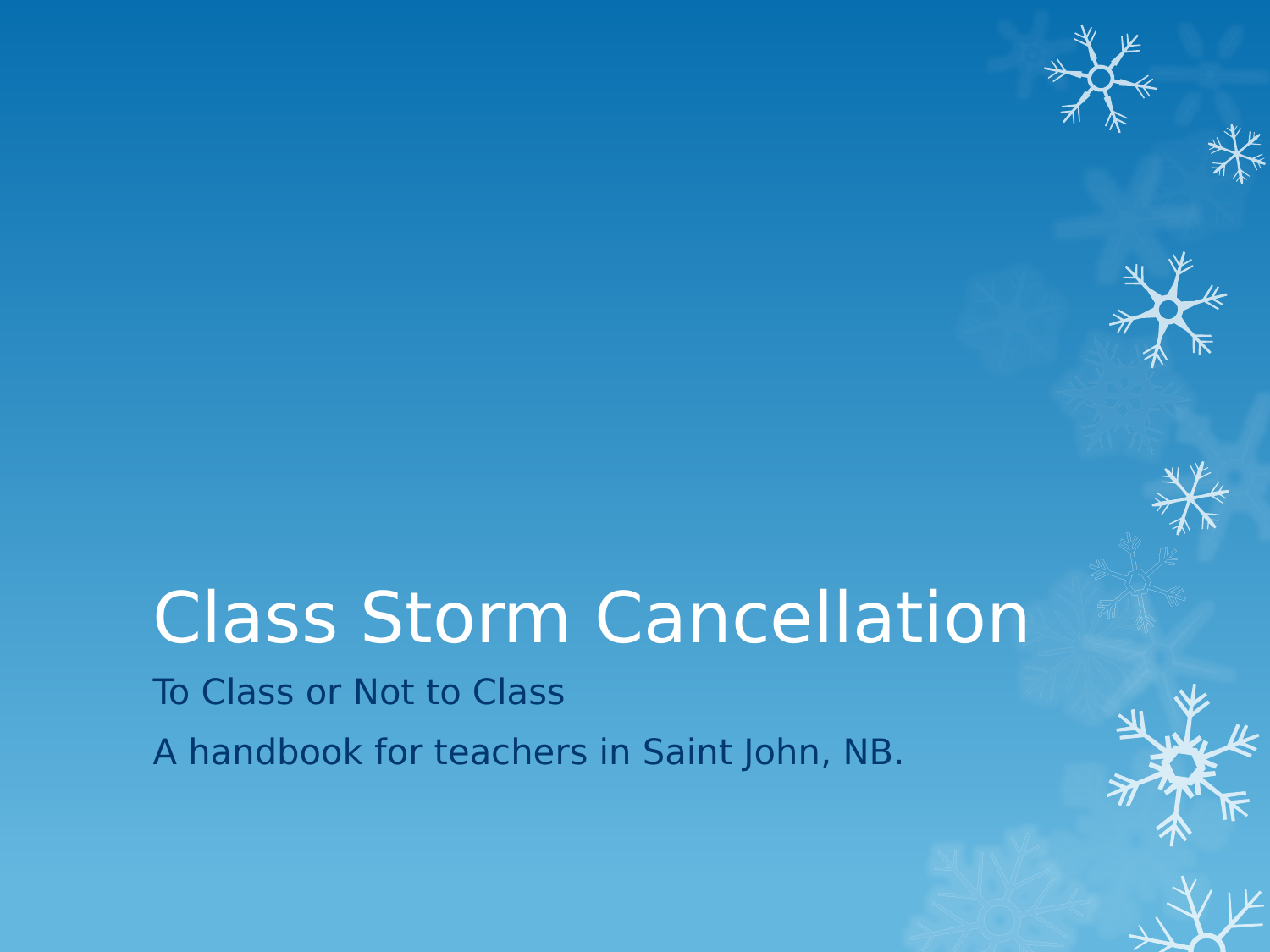

# Class Storm Cancellation
To Class or Not to Class
A handbook for teachers in Saint John, NB.